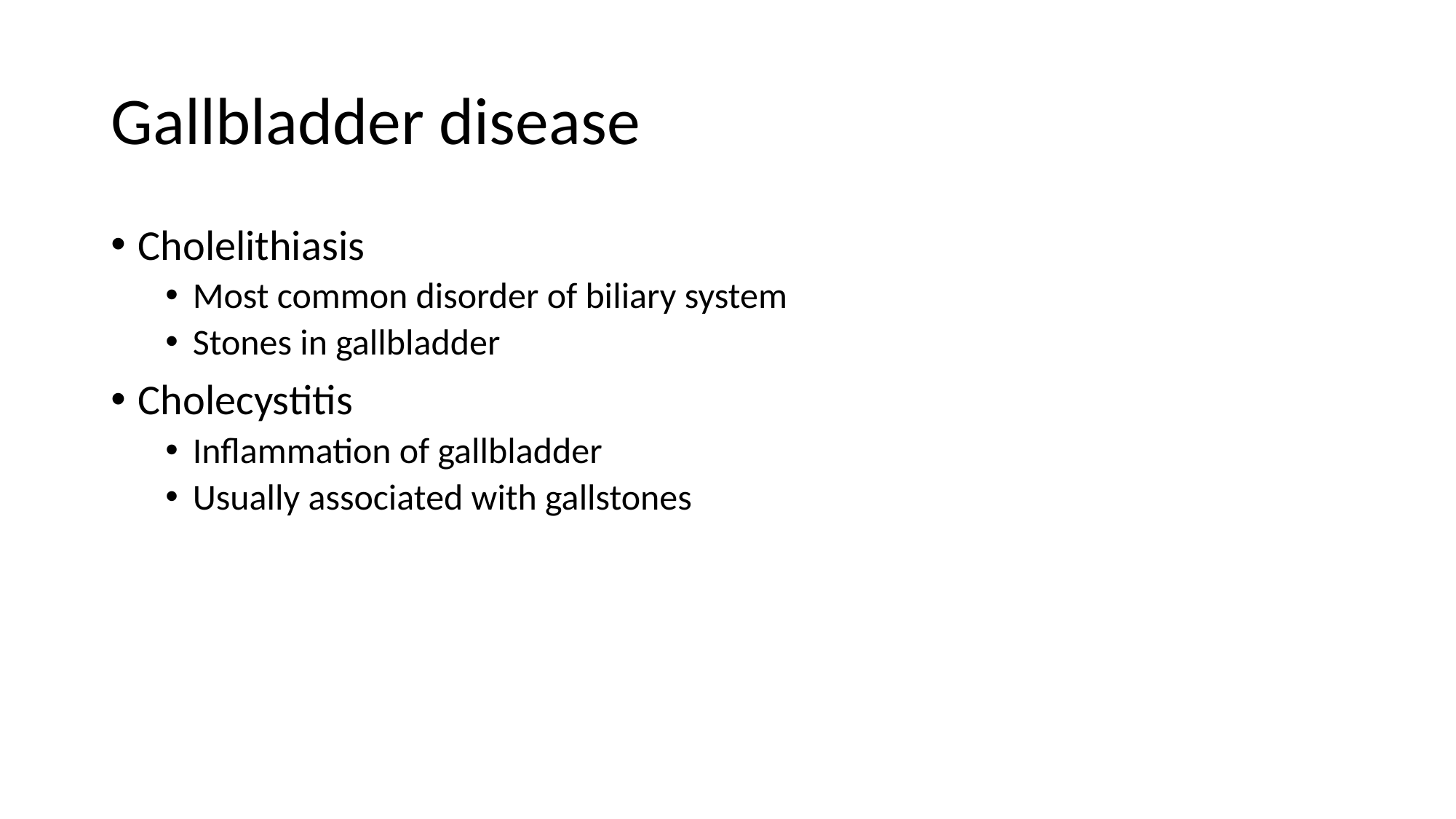

# Gallbladder disease
Cholelithiasis
Most common disorder of biliary system
Stones in gallbladder
Cholecystitis
Inflammation of gallbladder
Usually associated with gallstones